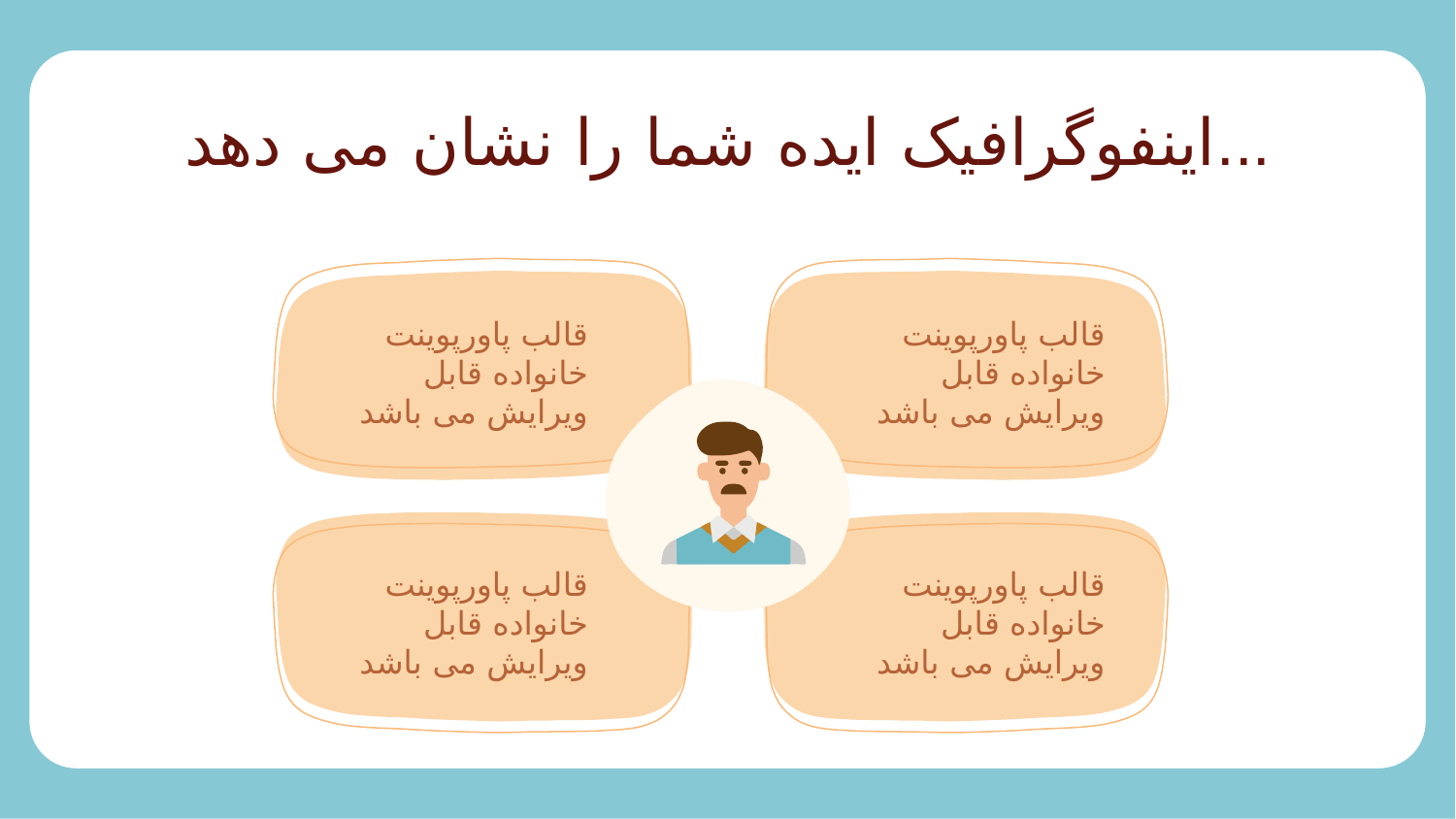

اینفوگرافیک ایده شما را نشان می دهد...

قالب پاورپوینت خانواده قابل ویرایش می باشد
قالب پاورپوینت خانواده قابل ویرایش می باشد

قالب پاورپوینت خانواده قابل ویرایش می باشد
قالب پاورپوینت خانواده قابل ویرایش می باشد